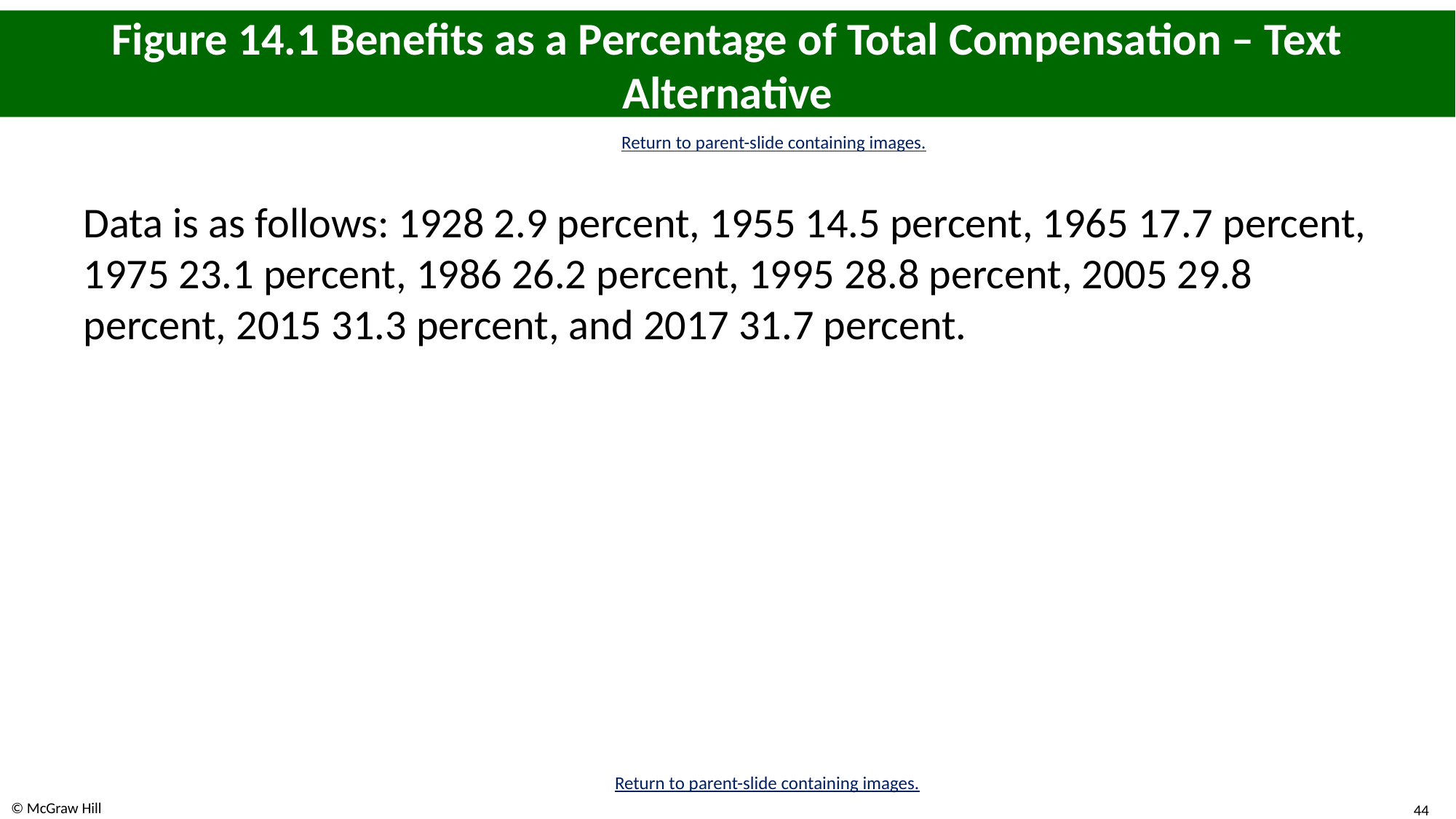

# Figure 14.1 Benefits as a Percentage of Total Compensation – Text Alternative
Return to parent-slide containing images.
Data is as follows: 1928 2.9 percent, 1955 14.5 percent, 1965 17.7 percent, 1975 23.1 percent, 1986 26.2 percent, 1995 28.8 percent, 2005 29.8 percent, 2015 31.3 percent, and 2017 31.7 percent.
Return to parent-slide containing images.